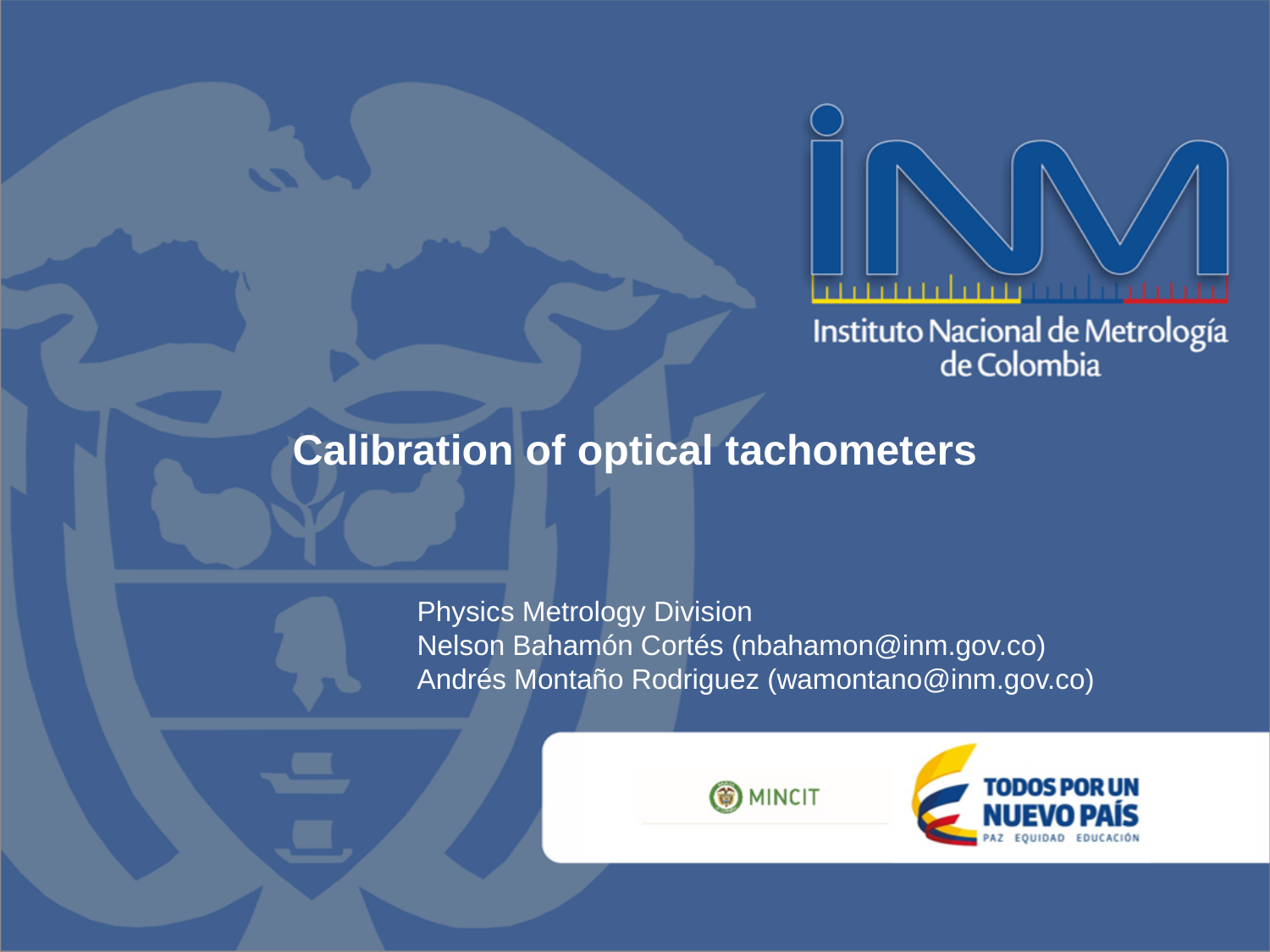

Calibration of optical tachometers
Physics Metrology Division
Nelson Bahamón Cortés (nbahamon@inm.gov.co)
Andrés Montaño Rodriguez (wamontano@inm.gov.co)